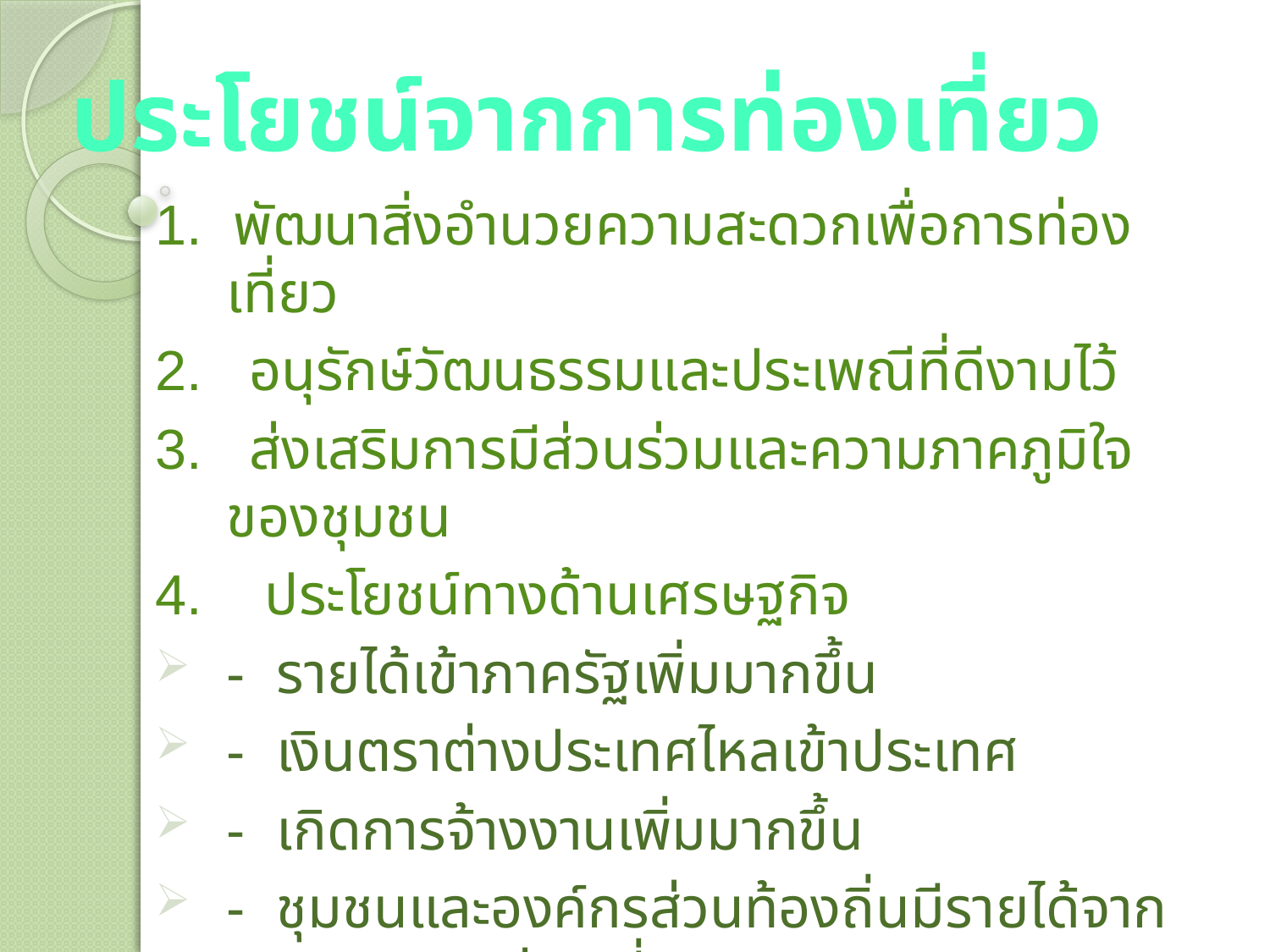

ประโยชน์จากการท่องเที่ยว
1.  พัฒนาสิ่งอำนวยความสะดวกเพื่อการท่องเที่ยว
2.   อนุรักษ์วัฒนธรรมและประเพณีที่ดีงามไว้
3.   ส่งเสริมการมีส่วนร่วมและความภาคภูมิใจของชุมชน
4.    ประโยชน์ทางด้านเศรษฐกิจ
-  รายได้เข้าภาครัฐเพิ่มมากขึ้น
-  เงินตราต่างประเทศไหลเข้าประเทศ
-  เกิดการจ้างงานเพิ่มมากขึ้น
-  ชุมชนและองค์กรส่วนท้องถิ่นมีรายได้จากกิจกรรมการท่องเที่ยว